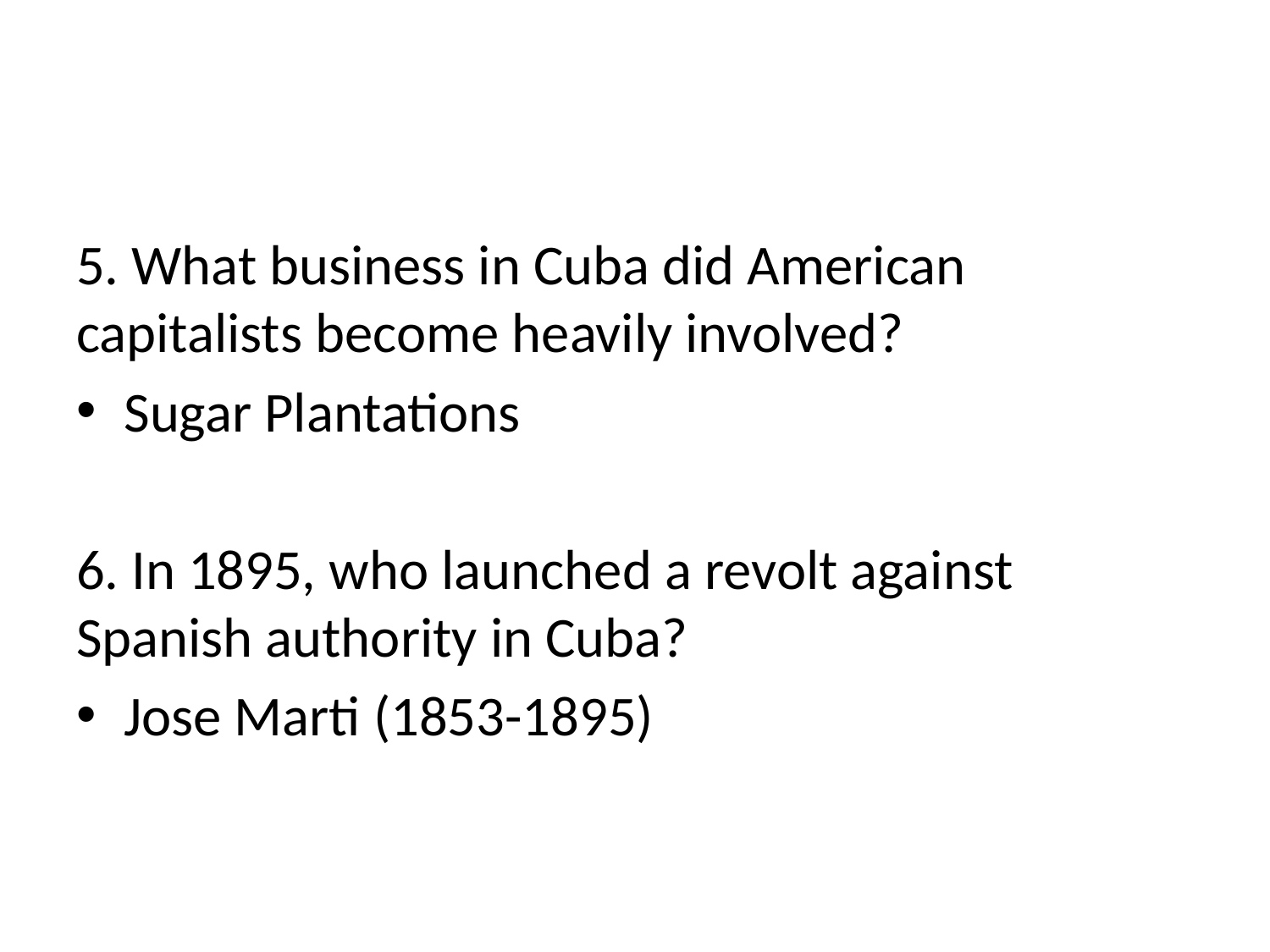

#
5. What business in Cuba did American capitalists become heavily involved?
Sugar Plantations

6. In 1895, who launched a revolt against Spanish authority in Cuba?
Jose Marti (1853-1895)